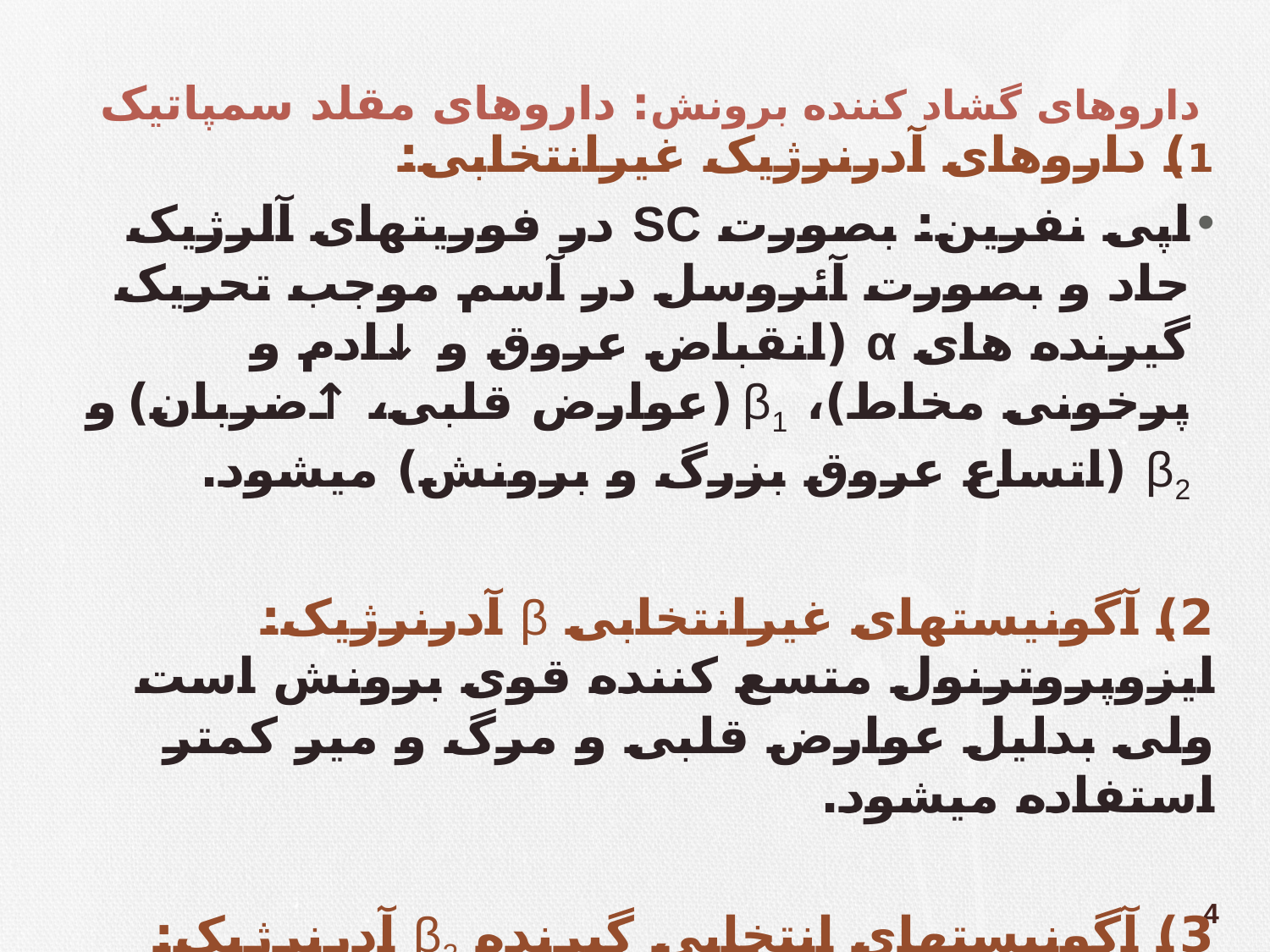

# داروهای گشاد کننده برونش: داروهای مقلد سمپاتیک
1) داروهای آدرنرژیک غیرانتخابی:
اپی نفرین: بصورت SC در فوریتهای آلرژیک حاد و بصورت آئروسل در آسم موجب تحریک گیرنده های α (انقباض عروق و ↓ادم و پرخونی مخاط)، β1 (عوارض قلبی، ↑ضربان) و β2  (اتساع عروق بزرگ و برونش) میشود.

2) آگونیستهای غیرانتخابی β آدرنرژیک: ایزوپروترنول متسع کننده قوی برونش است ولی بدلیل عوارض قلبی و مرگ و میر کمتر استفاده میشود.

3) آگونیستهای انتخابی گیرنده β2 آدرنرژیک: پرمصرف ترین داروها در درمان آسم هستند.

4